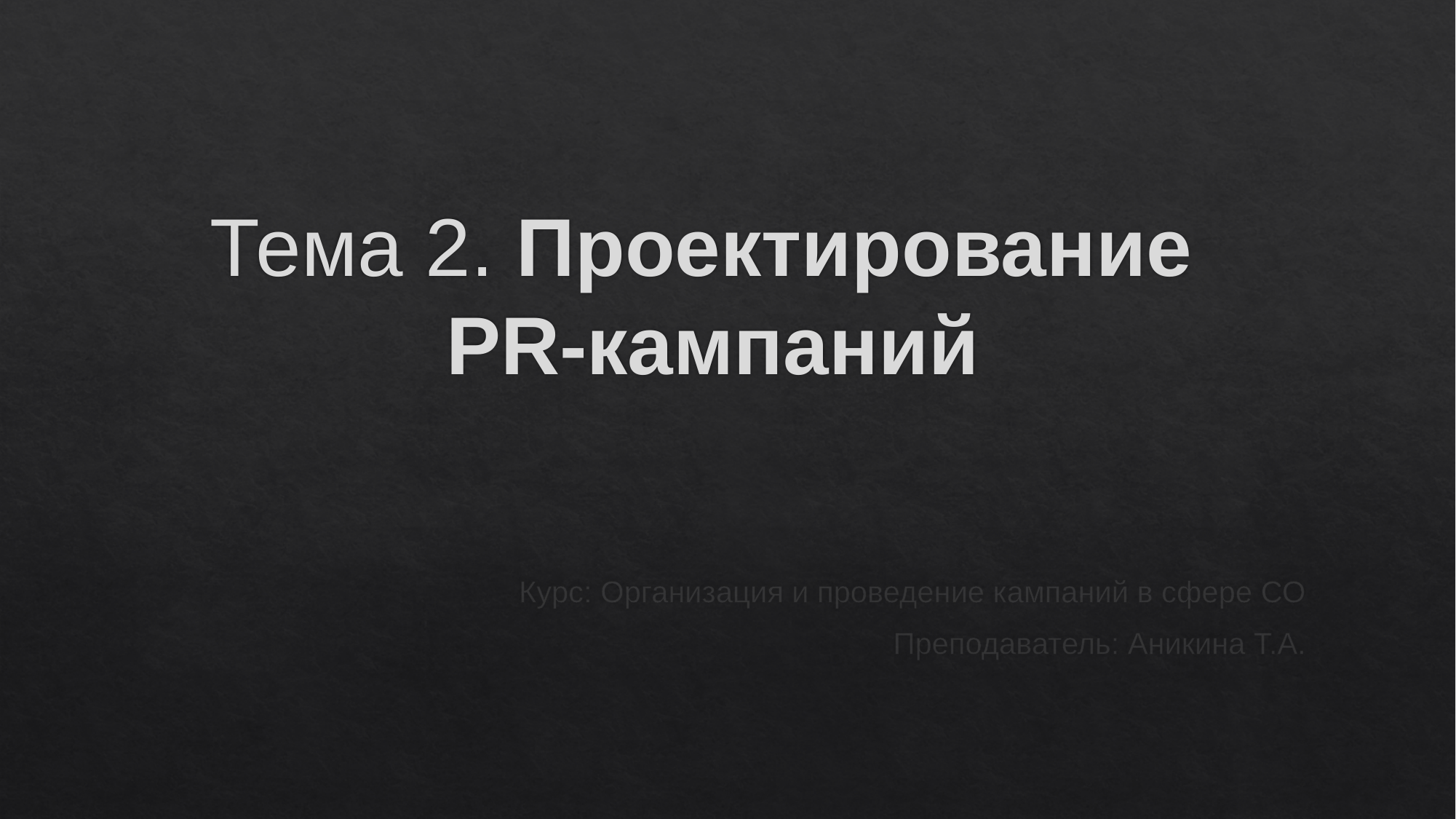

# Тема 2. Проектирование PR-кампаний
Курс: Организация и проведение кампаний в сфере СО
Преподаватель: Аникина Т.А.